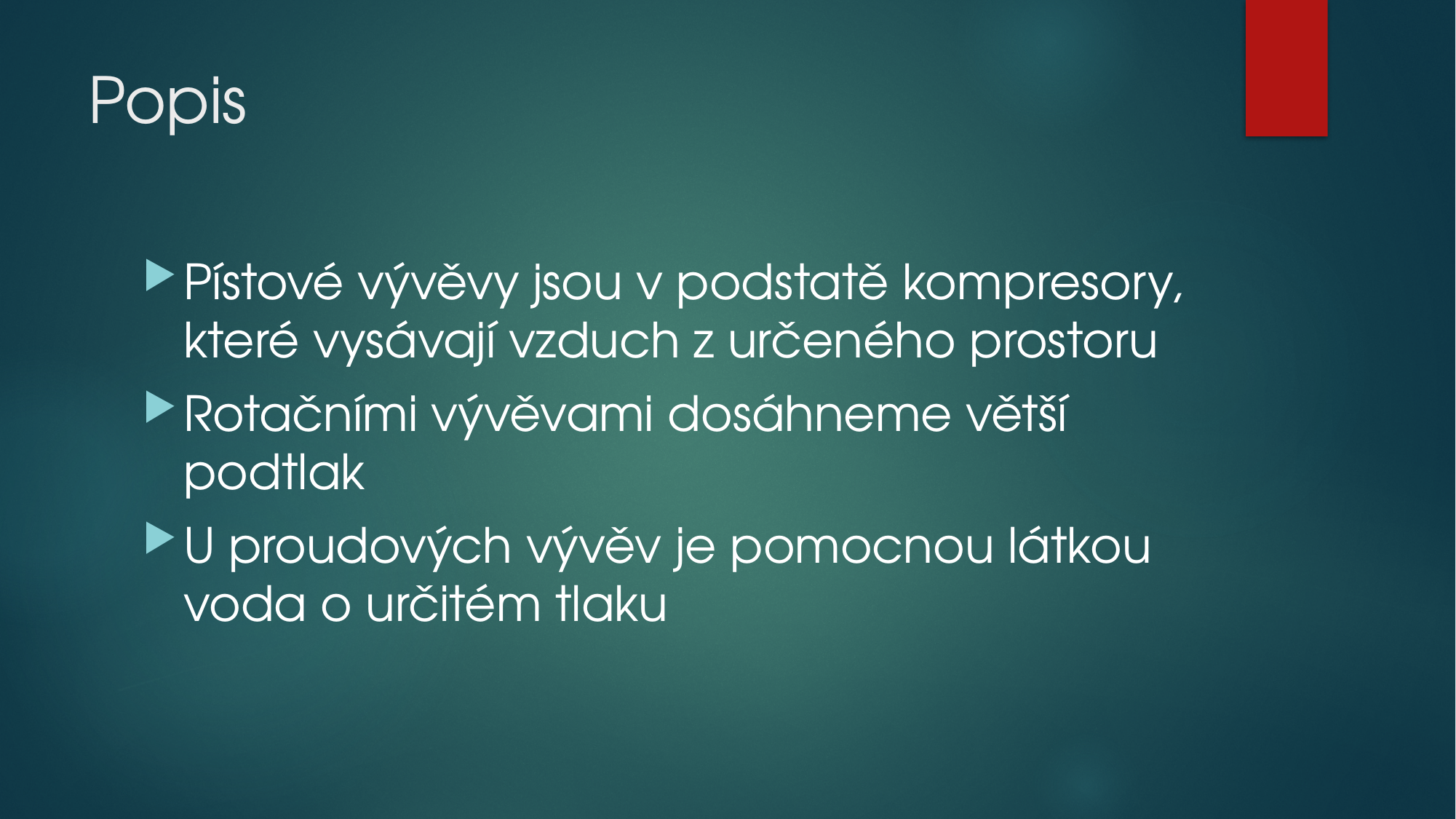

# Popis
Pístové vývěvy jsou v podstatě kompresory, které vysávají vzduch z určeného prostoru
Rotačními vývěvami dosáhneme větší podtlak
U proudových vývěv je pomocnou látkou voda o určitém tlaku